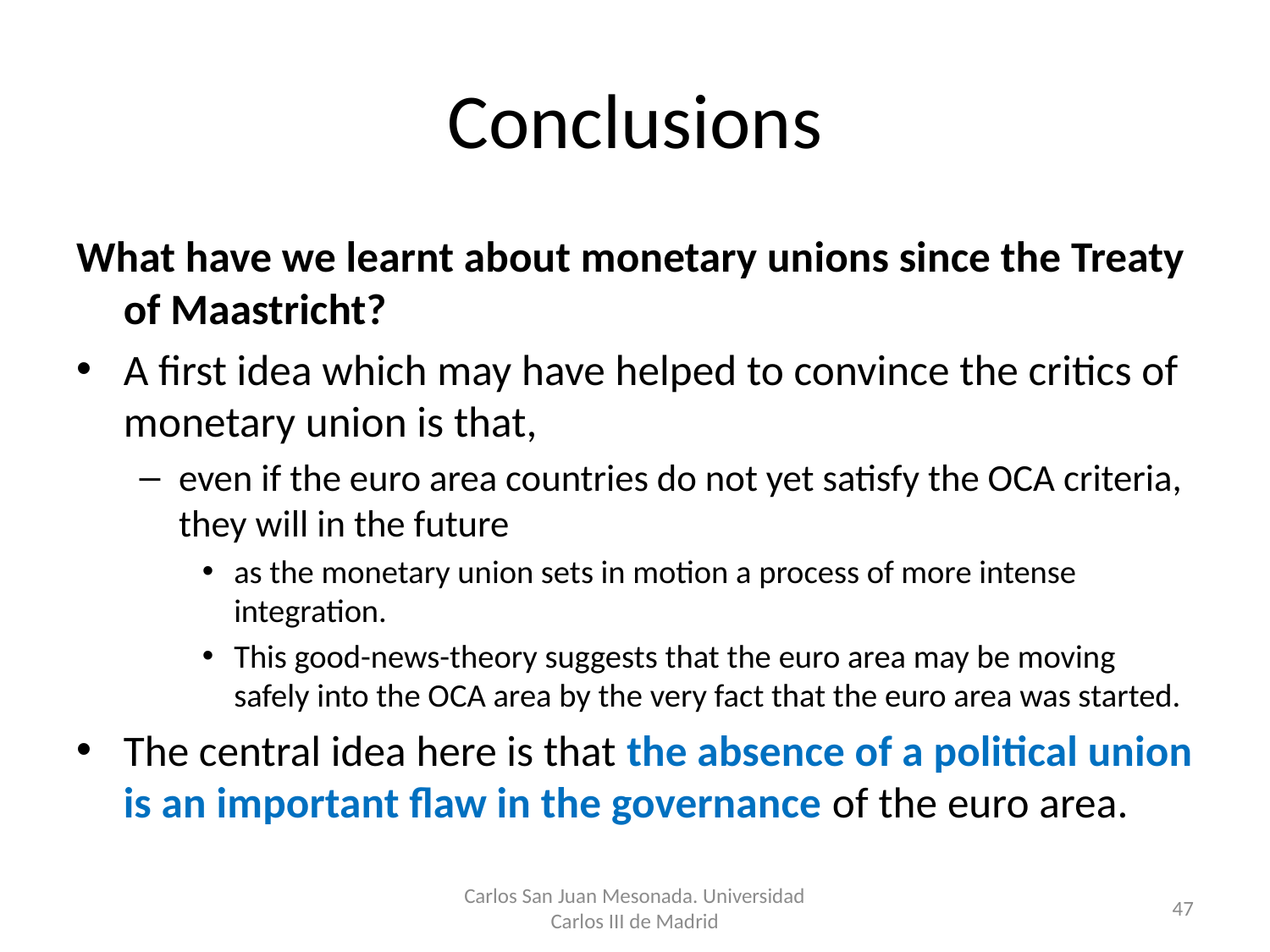

# Conclusions
What have we learnt about monetary unions since the Treaty of Maastricht?
A first idea which may have helped to convince the critics of monetary union is that,
even if the euro area countries do not yet satisfy the OCA criteria, they will in the future
as the monetary union sets in motion a process of more intense integration.
This good-news-theory suggests that the euro area may be moving safely into the OCA area by the very fact that the euro area was started.
The central idea here is that the absence of a political union is an important flaw in the governance of the euro area.
Carlos San Juan Mesonada. Universidad Carlos III de Madrid
47